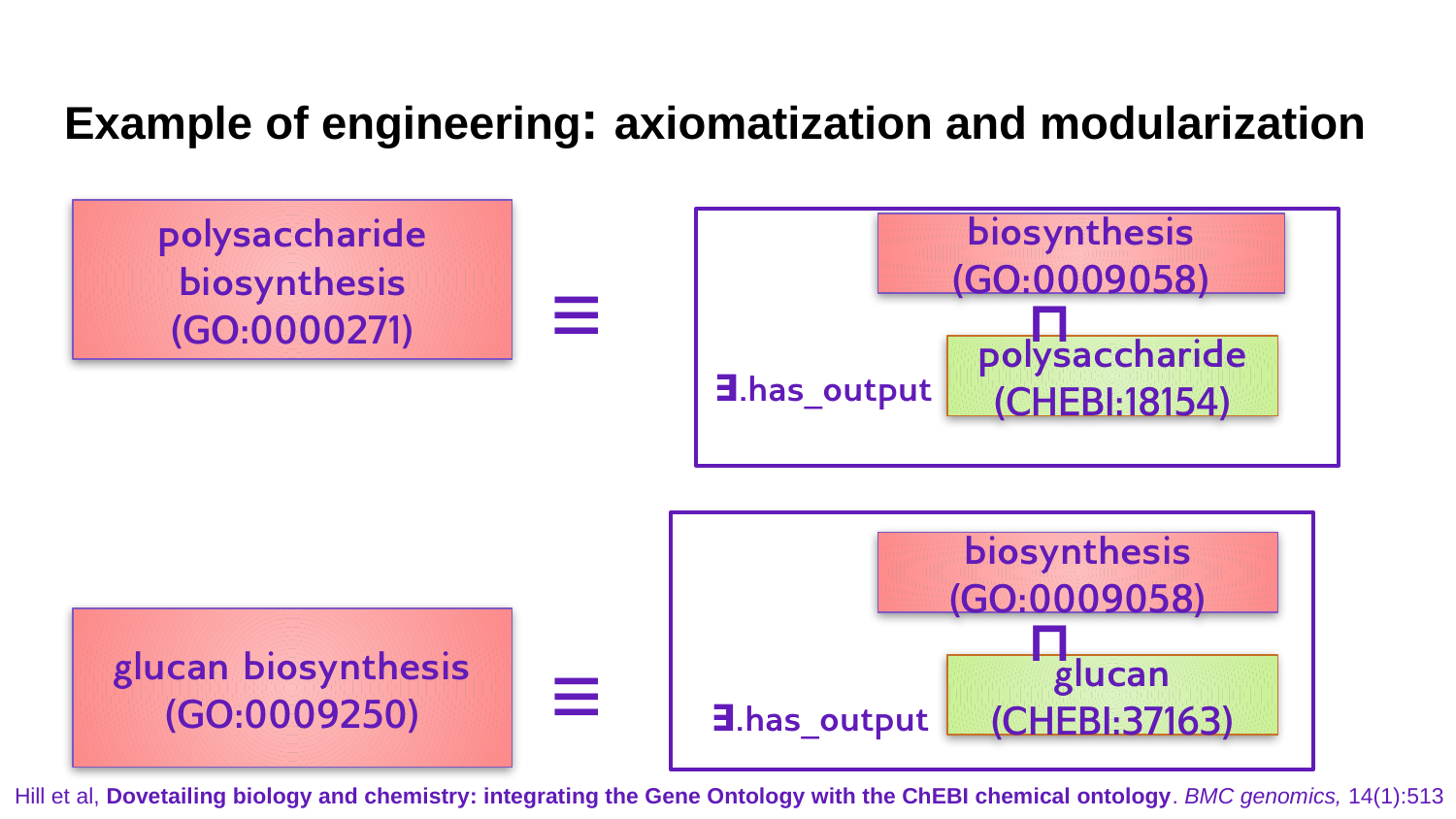

# Example of engineering: axiomatization and modularization
polysaccharide biosynthesis
(GO:0000271)

biosynthesis
(GO:0009058)
≡
⊓
polysaccharide
(CHEBI:18154)
∃.has_output

biosynthesis
(GO:0009058)
⊓
glucan biosynthesis
(GO:0009250)
≡
glucan
(CHEBI:37163)
∃.has_output
Hill et al, Dovetailing biology and chemistry: integrating the Gene Ontology with the ChEBI chemical ontology. BMC genomics, 14(1):513